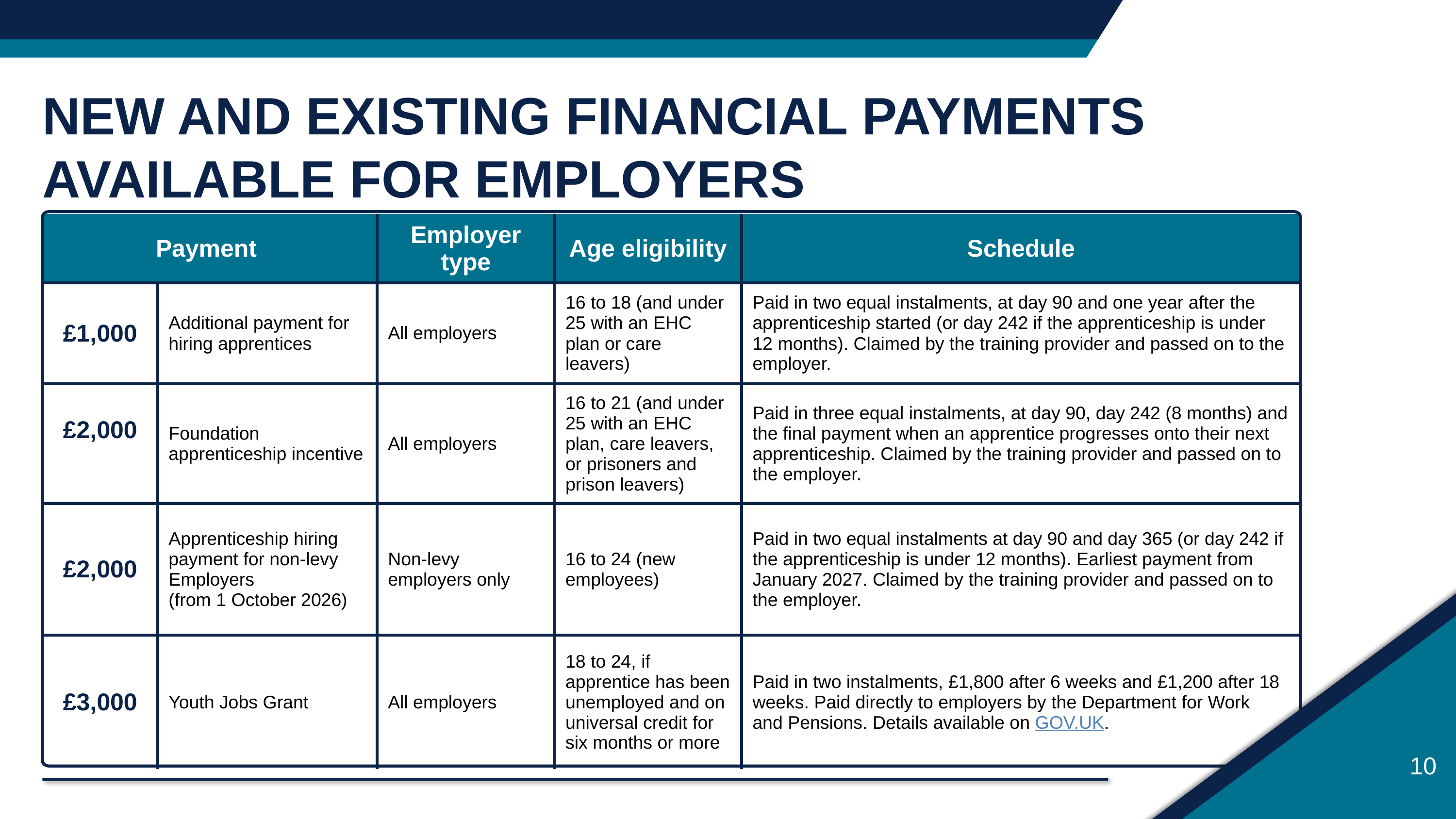

NEW AND EXISTING FINANCIAL PAYMENTS AVAILABLE FOR EMPLOYERS

| Payment |  | Employer type | Age eligibility | Schedule |
| --- | --- | --- | --- | --- |
| £1,000 | Additional payment for hiring apprentices | All employers | 16 to 18 (and under 25 with an EHC plan or care leavers) | Paid in two equal instalments, at day 90 and one year after the apprenticeship started (or day 242 if the apprenticeship is under 12 months). Claimed by the training provider and passed on to the employer. |
| £2,000 | Foundation apprenticeship incentive | All employers | 16 to 21 (and under 25 with an EHC plan, care leavers, or prisoners and prison leavers) | Paid in three equal instalments, at day 90, day 242 (8 months) and the final payment when an apprentice progresses onto their next apprenticeship. Claimed by the training provider and passed on to the employer. |
| £2,000 | Apprenticeship hiring payment for non-levy Employers (from 1 October 2026) | Non-levy employers only | 16 to 24 (new employees) | Paid in two equal instalments at day 90 and day 365 (or day 242 if the apprenticeship is under 12 months). Earliest payment from January 2027. Claimed by the training provider and passed on to the employer. |
| £3,000 | Youth Jobs Grant | All employers | 18 to 24, if apprentice has been unemployed and on universal credit for six months or more | Paid in two instalments, £1,800 after 6 weeks and £1,200 after 18 weeks. Paid directly to employers by the Department for Work and Pensions. Details available on GOV.UK. |

10